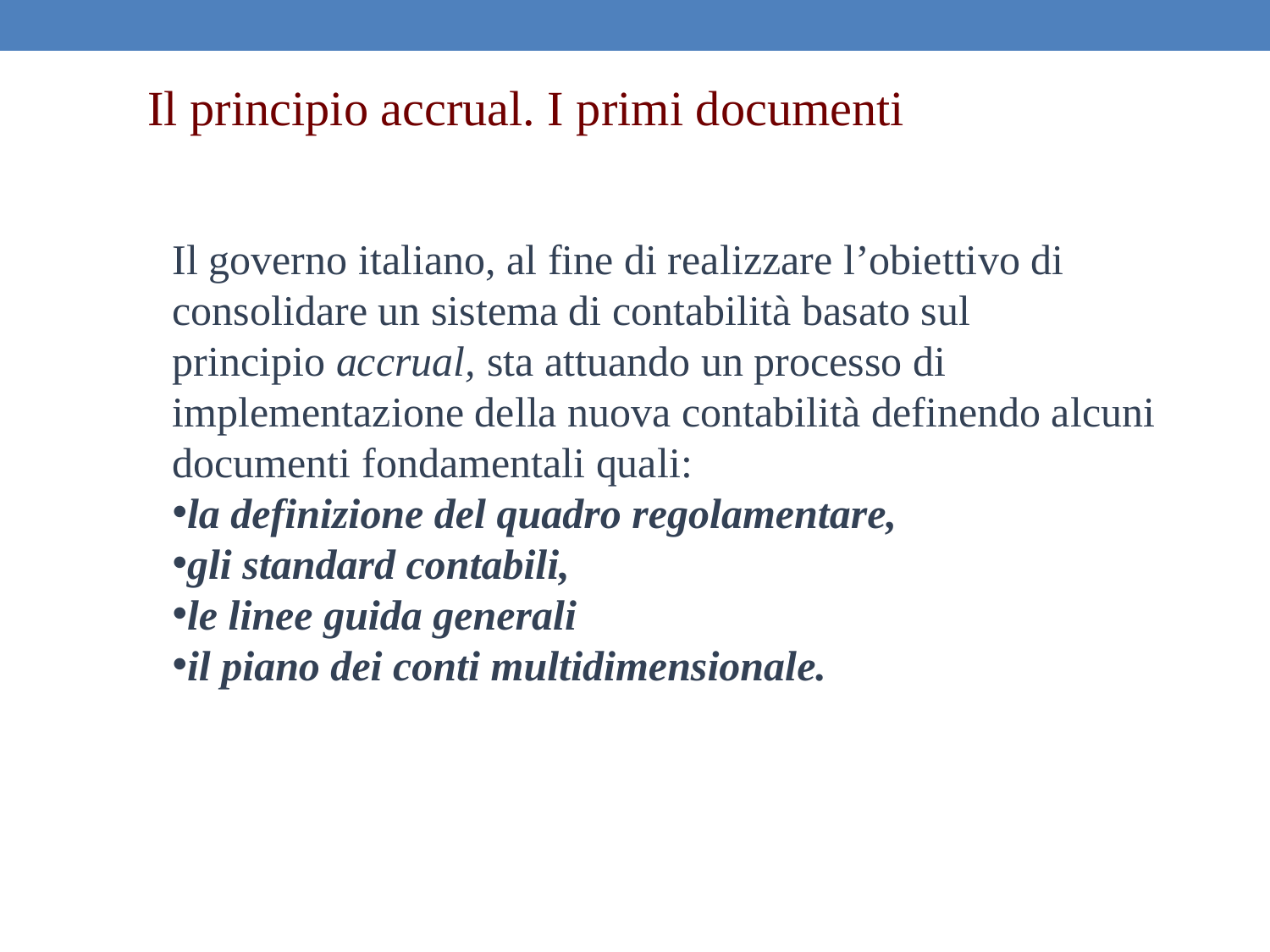

Il principio accrual. I primi documenti
Il governo italiano, al fine di realizzare l’obiettivo di consolidare un sistema di contabilità basato sul principio accrual, sta attuando un processo di implementazione della nuova contabilità definendo alcuni documenti fondamentali quali:
la definizione del quadro regolamentare,
gli standard contabili,
le linee guida generali
il piano dei conti multidimensionale.